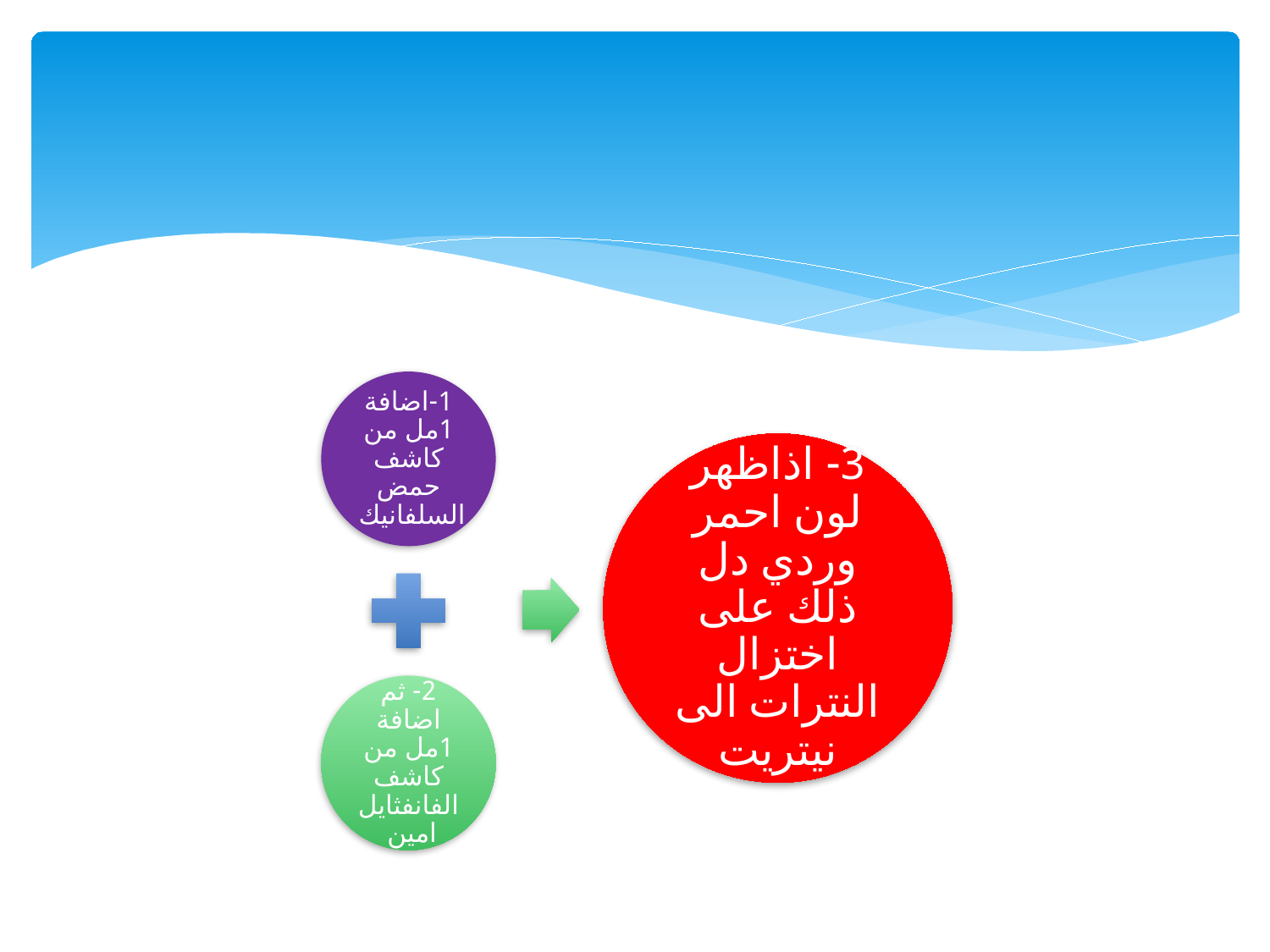

#
1-اضافة 1مل من كاشف حمض السلفانيك

2- ثم اضافة 1مل من كاشف الفانفثايل امين

3- اذاظهر لون احمر وردي دل ذلك على اختزال النترات الى نيتريت